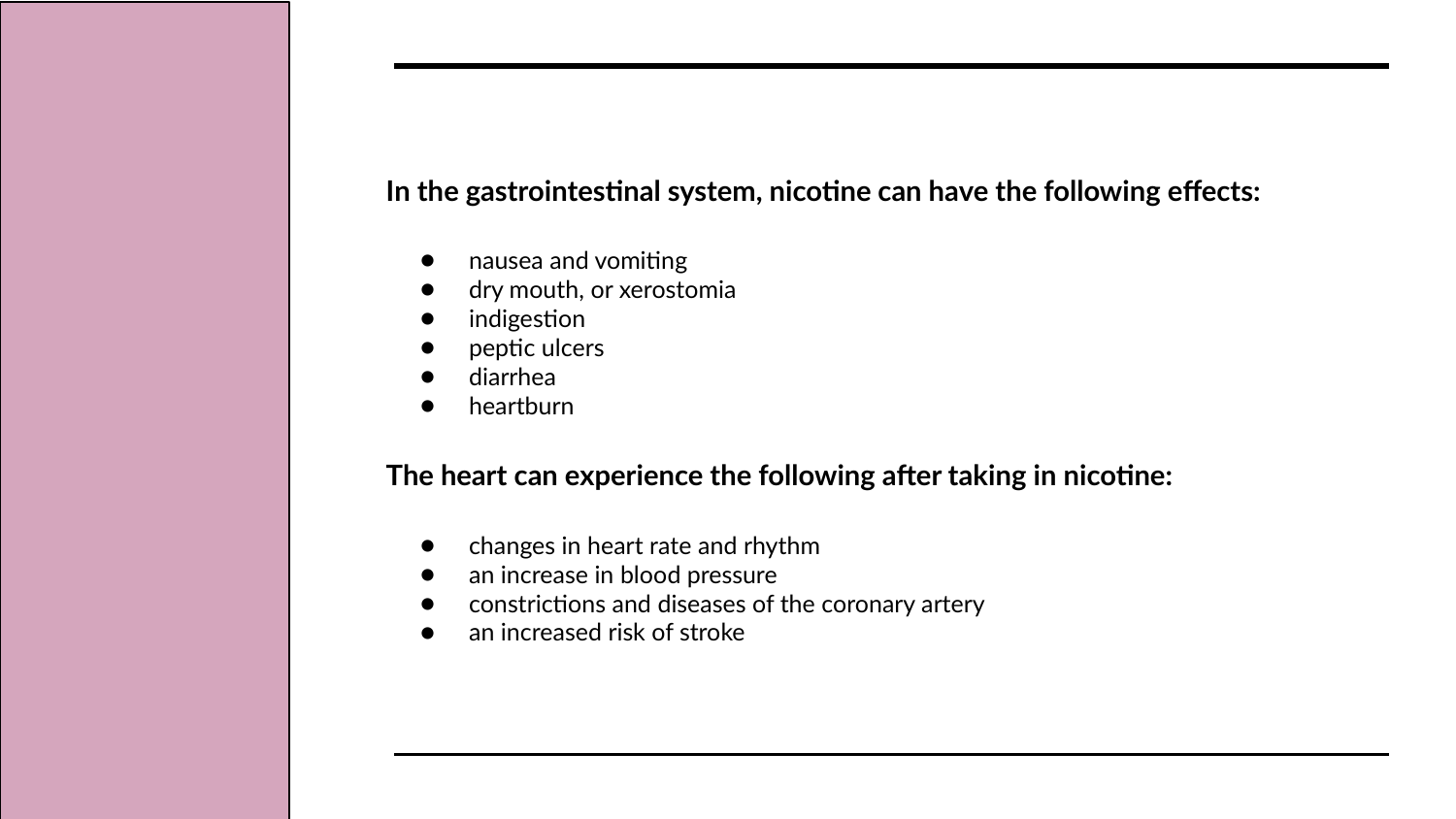

In the gastrointestinal system, nicotine can have the following effects:
nausea and vomiting
dry mouth, or xerostomia
indigestion
peptic ulcers
diarrhea
heartburn
The heart can experience the following after taking in nicotine:
changes in heart rate and rhythm
an increase in blood pressure
constrictions and diseases of the coronary artery
an increased risk of stroke